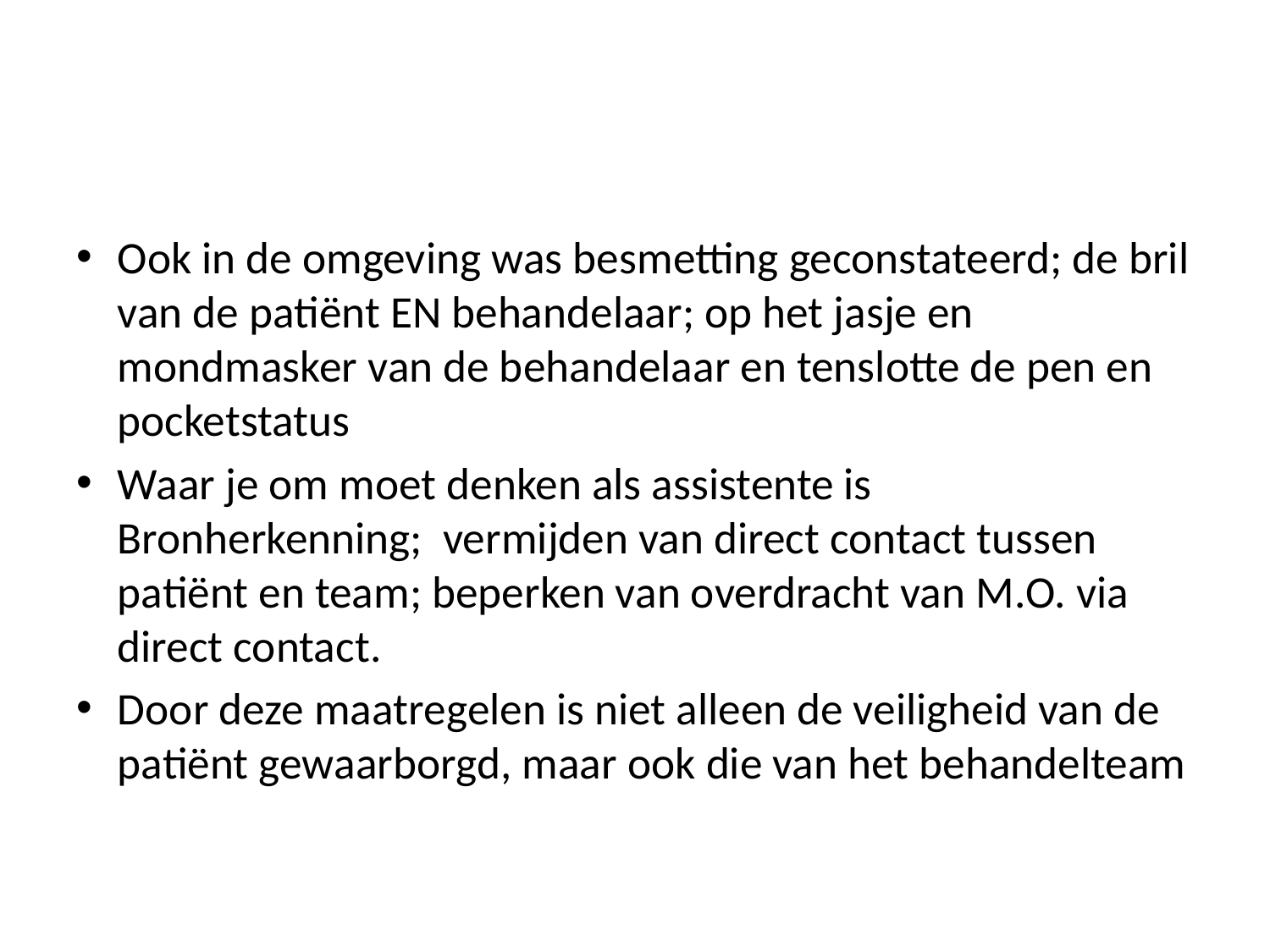

Ook in de omgeving was besmetting geconstateerd; de bril van de patiënt EN behandelaar; op het jasje en mondmasker van de behandelaar en tenslotte de pen en pocketstatus
Waar je om moet denken als assistente is  Bronherkenning;  vermijden van direct contact tussen patiënt en team; beperken van overdracht van M.O. via direct contact.
Door deze maatregelen is niet alleen de veiligheid van de patiënt gewaarborgd, maar ook die van het behandelteam